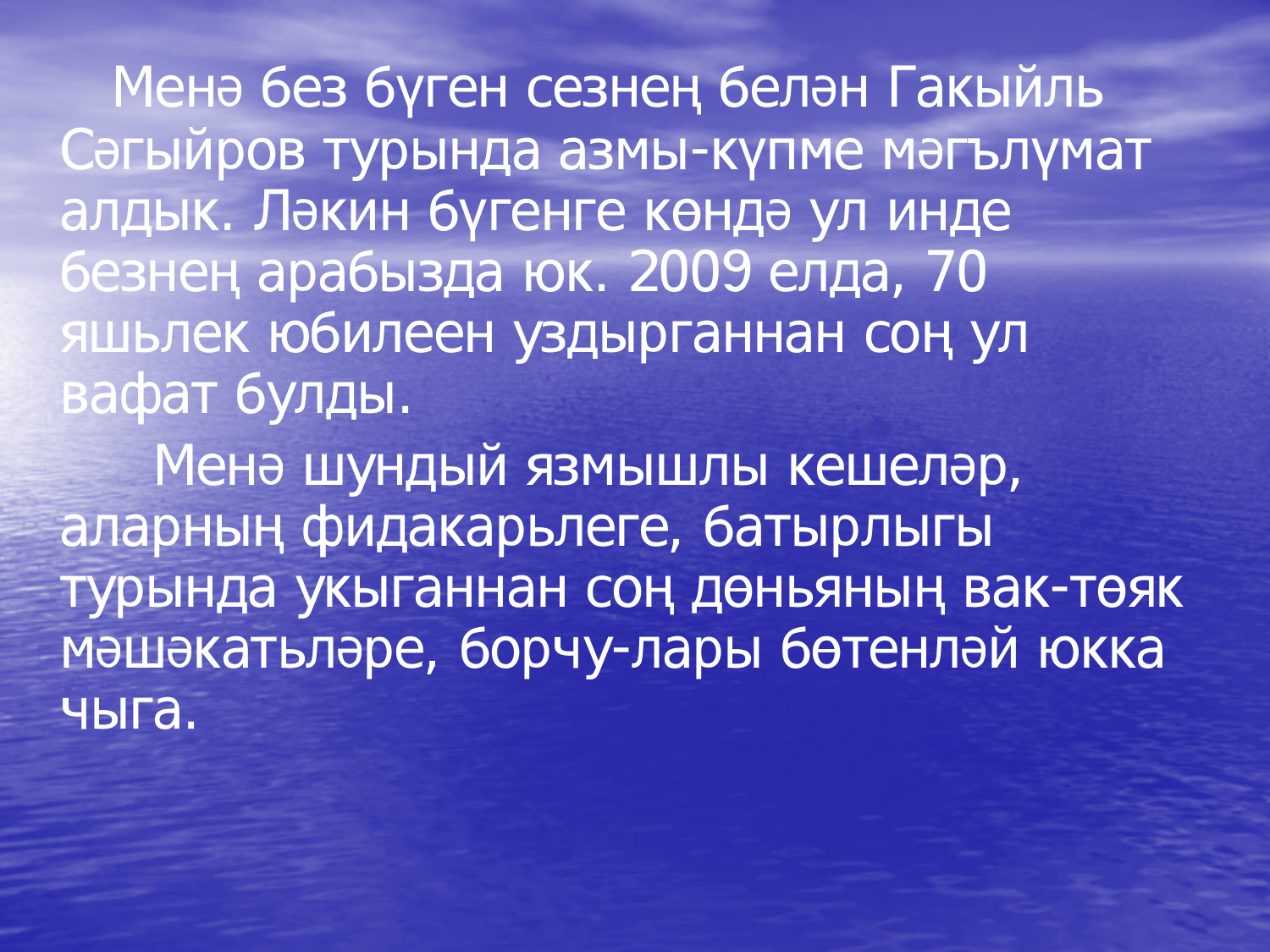

Менә без бүген сезнең белән Гакыйль Сәгыйров турында азмы-күпме мәгълүмат алдык. Ләкин бүгенге көндә ул инде безнең арабызда юк. 2009 елда, 70 яшьлек юбилеен уздырганнан соң ул вафат булды.
        Менә шундый язмышлы кешеләр, аларның фидакарьлеге, батырлыгы турында укыганнан соң дөньяның вак-төяк мәшәкатьләре, борчу-лары бөтенләй юкка чыга.